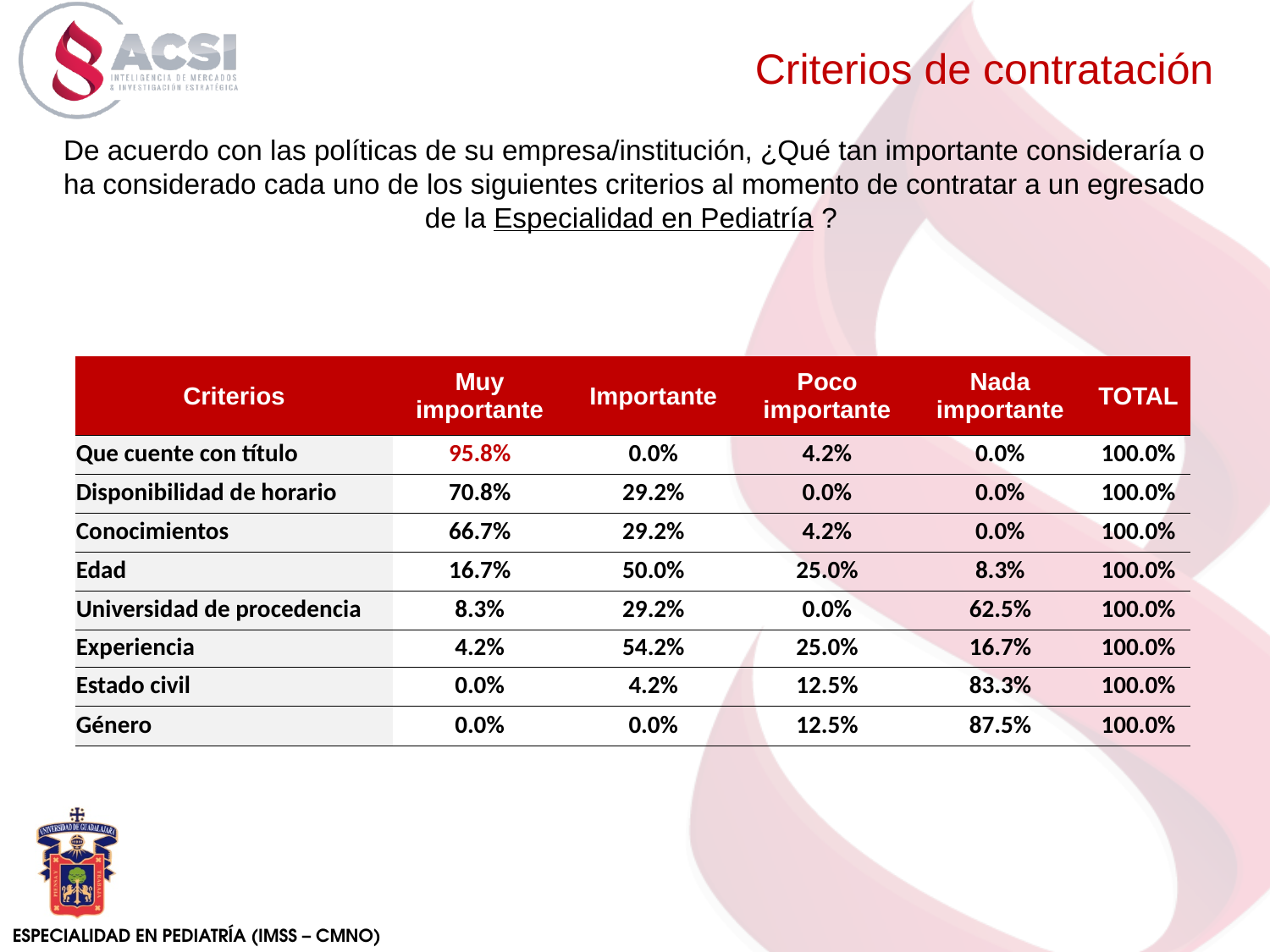

Criterios de contratación
De acuerdo con las políticas de su empresa/institución, ¿Qué tan importante consideraría o ha considerado cada uno de los siguientes criterios al momento de contratar a un egresado de la Especialidad en Pediatría ?
| Criterios | Muy importante | Importante | Poco importante | Nada importante | TOTAL |
| --- | --- | --- | --- | --- | --- |
| Que cuente con título | 95.8% | 0.0% | 4.2% | 0.0% | 100.0% |
| Disponibilidad de horario | 70.8% | 29.2% | 0.0% | 0.0% | 100.0% |
| Conocimientos | 66.7% | 29.2% | 4.2% | 0.0% | 100.0% |
| Edad | 16.7% | 50.0% | 25.0% | 8.3% | 100.0% |
| Universidad de procedencia | 8.3% | 29.2% | 0.0% | 62.5% | 100.0% |
| Experiencia | 4.2% | 54.2% | 25.0% | 16.7% | 100.0% |
| Estado civil | 0.0% | 4.2% | 12.5% | 83.3% | 100.0% |
| Género | 0.0% | 0.0% | 12.5% | 87.5% | 100.0% |